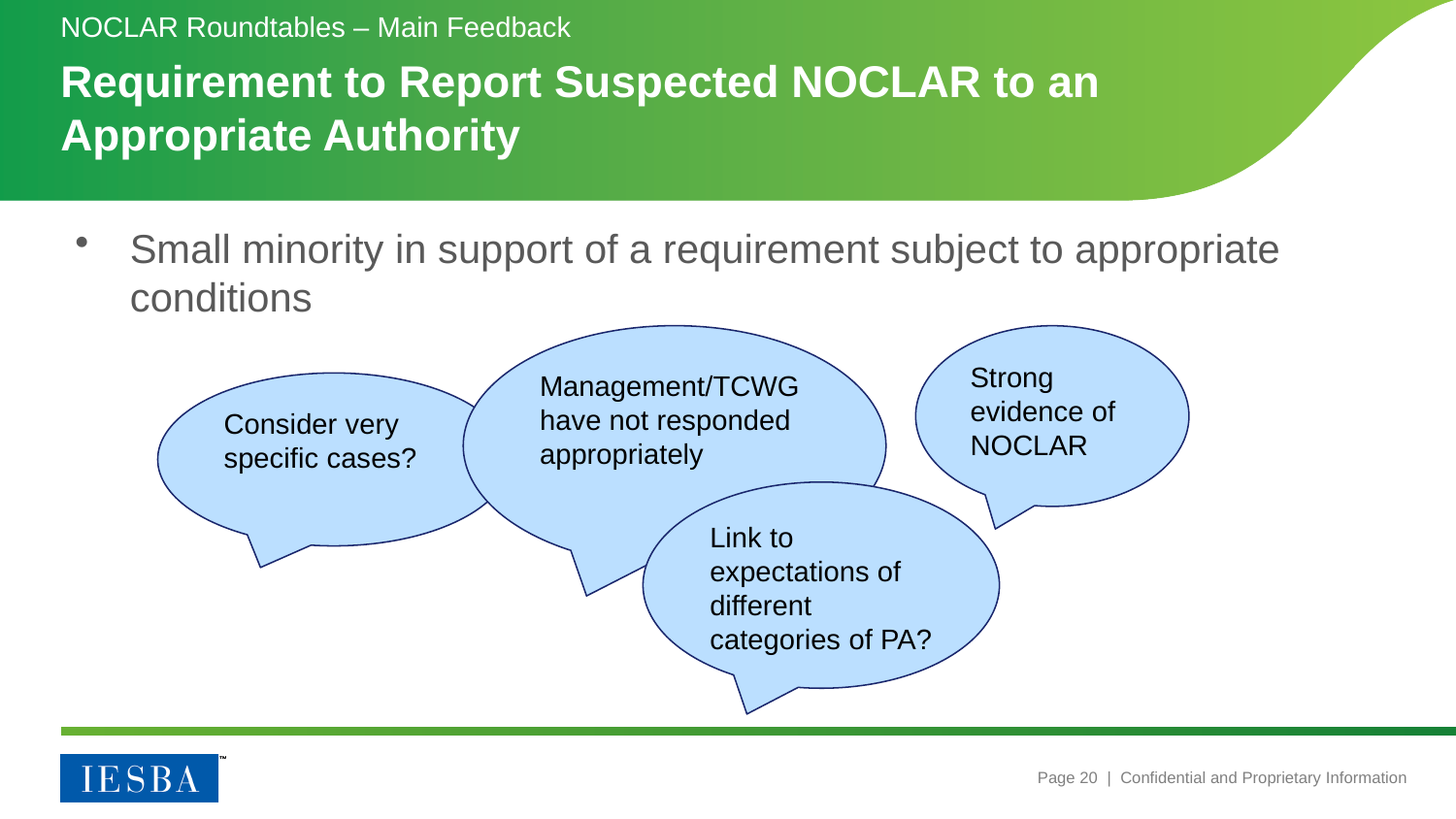

NOCLAR Roundtables – Main Feedback
# Requirement to Report Suspected NOCLAR to an Appropriate Authority
Small minority in support of a requirement subject to appropriate conditions
Management/TCWG have not responded appropriately
Strong evidence of NOCLAR
Consider very specific cases?
Link to expectations of different categories of PA?